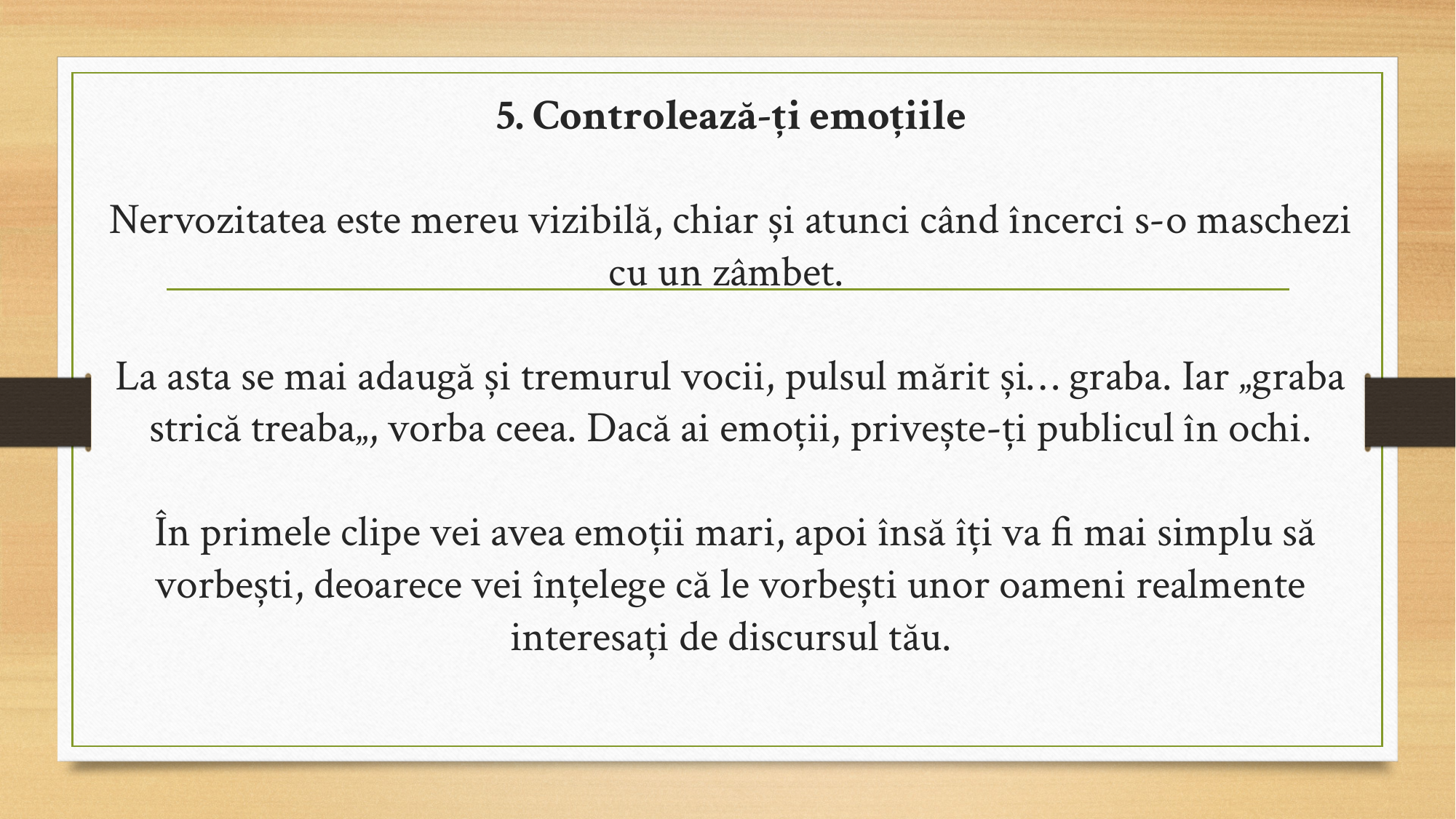

# 5. Controlează-ți emoțiile Nervozitatea este mereu vizibilă, chiar și atunci când încerci s-o maschezi cu un zâmbet. La asta se mai adaugă și tremurul vocii, pulsul mărit și… graba. Iar „graba strică treaba„, vorba ceea. Dacă ai emoții, privește-ți publicul în ochi. În primele clipe vei avea emoții mari, apoi însă îți va fi mai simplu să vorbești, deoarece vei înțelege că le vorbești unor oameni realmente interesați de discursul tău.